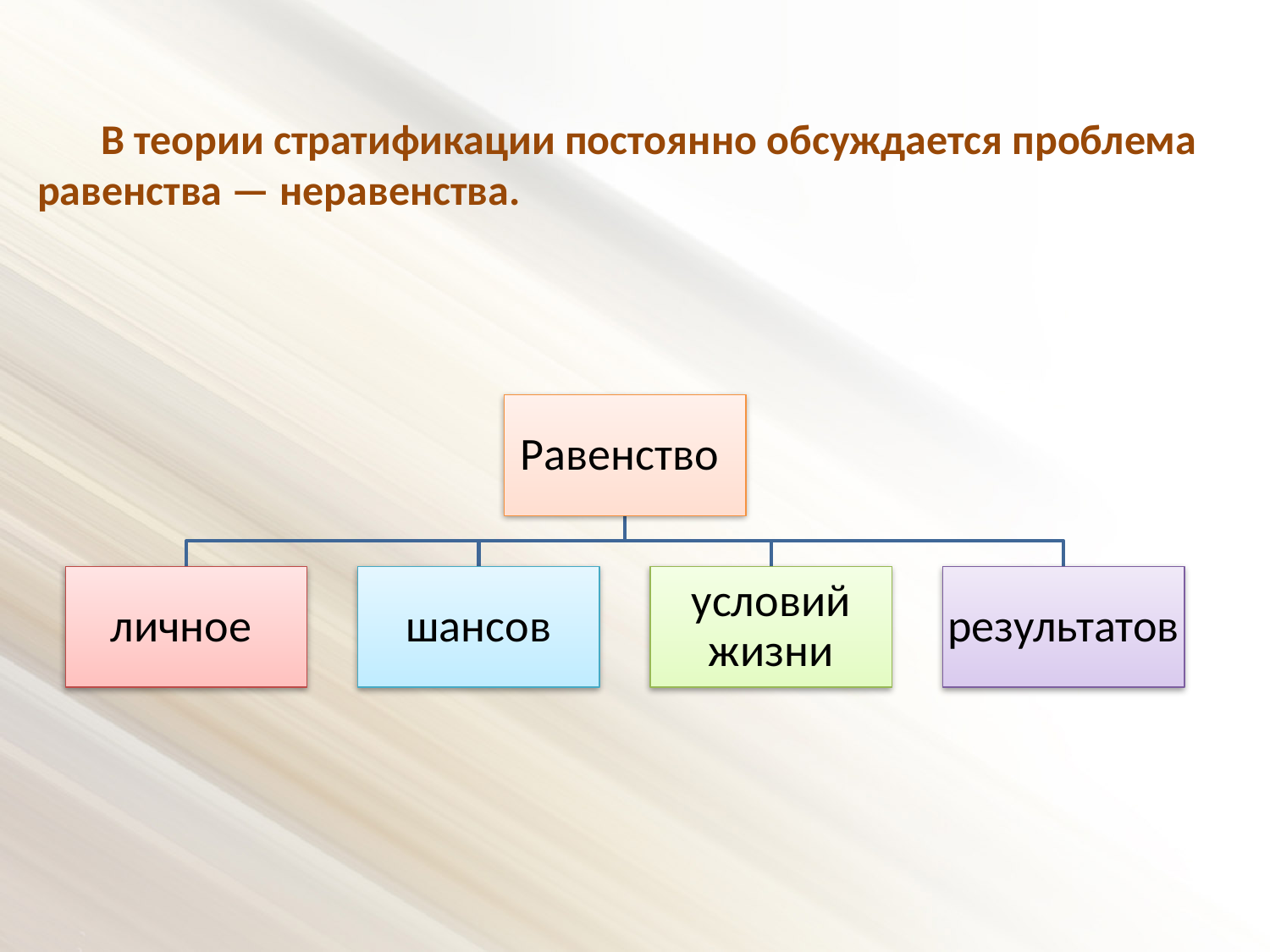

В теории стратификации постоянно обсуждается проблема равенства — неравенства.
Равенство
личное
шансов
условий жизни
результатов